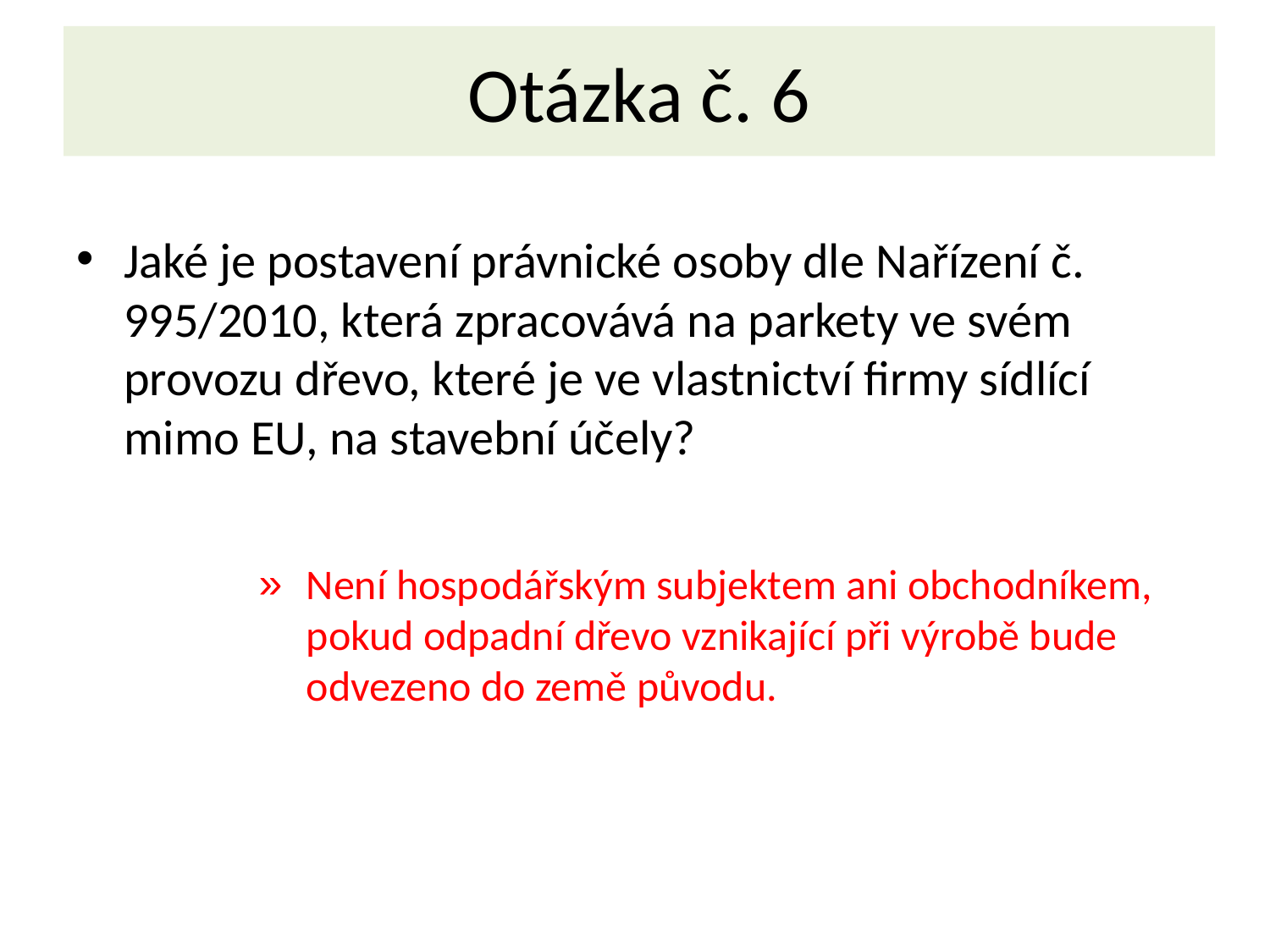

# Otázka č. 6
Jaké je postavení právnické osoby dle Nařízení č. 995/2010, která zpracovává na parkety ve svém provozu dřevo, které je ve vlastnictví firmy sídlící mimo EU, na stavební účely?

Není hospodářským subjektem ani obchodníkem, pokud odpadní dřevo vznikající při výrobě bude odvezeno do země původu.